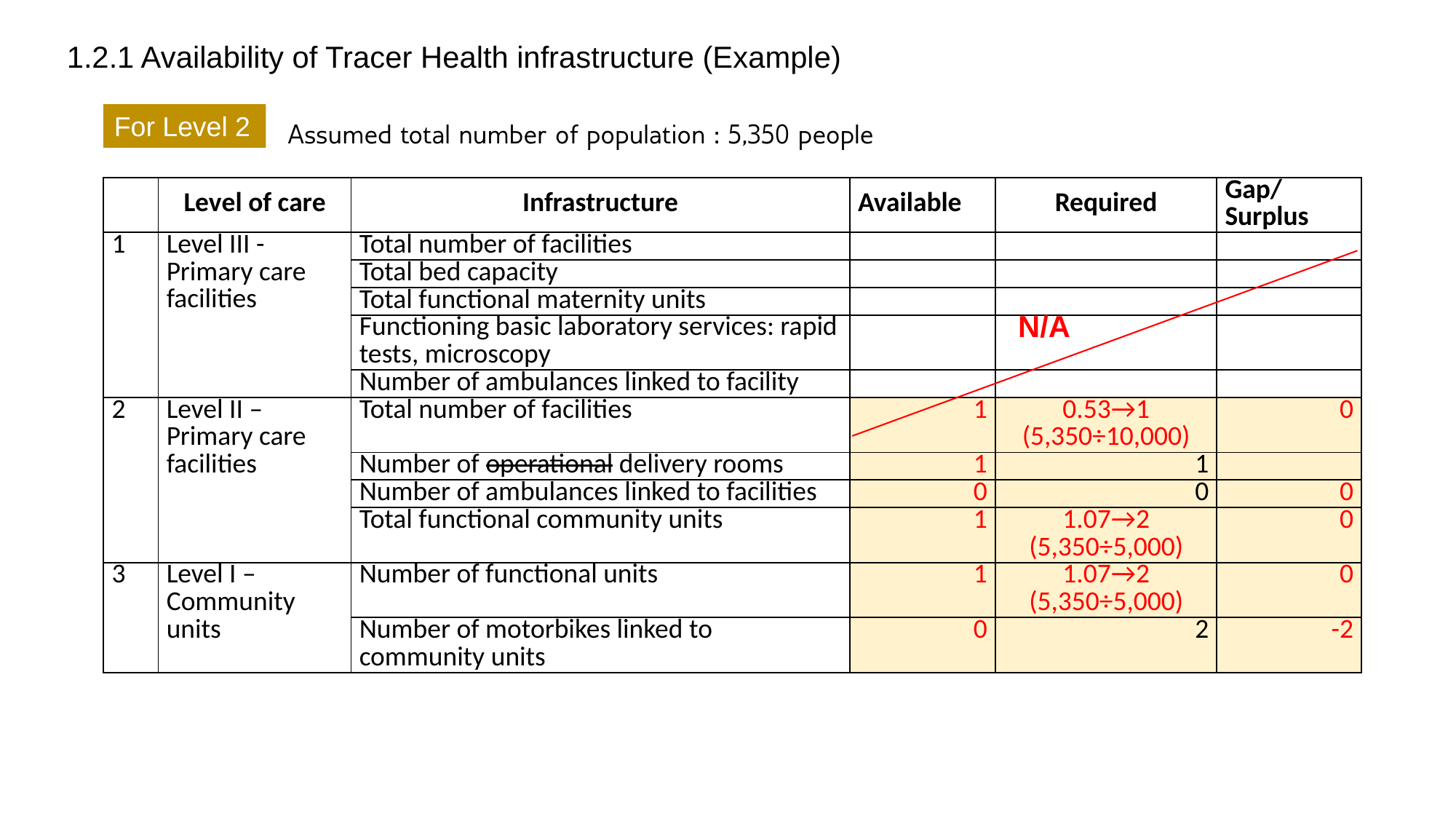

| 1.2.1 Availability of Tracer Health infrastructure (Example) |
| --- |
For Level 2
Assumed total number of population : 5,350 people
|  | Level of care | Infrastructure | Available | Required | Gap/ Surplus |
| --- | --- | --- | --- | --- | --- |
| 1 | Level III - Primary care facilities | Total number of facilities |  |  |  |
|  |  | Total bed capacity |  |  |  |
|  |  | Total functional maternity units |  |  |  |
|  |  | Functioning basic laboratory services: rapid tests, microscopy |  |  |  |
|  |  | Number of ambulances linked to facility |  |  |  |
| 2 | Level II – Primary care facilities | Total number of facilities | 1 | 0.53→1 (5,350÷10,000) | 0 |
|  |  | Number of operational delivery rooms | 1 | 1 |  |
|  |  | Number of ambulances linked to facilities | 0 | 0 | 0 |
|  |  | Total functional community units | 1 | 1.07→2 (5,350÷5,000) | 0 |
| 3 | Level I – Community units | Number of functional units | 1 | 1.07→2 (5,350÷5,000) | 0 |
|  |  | Number of motorbikes linked to community units | 0 | 2 | -2 |
N/A